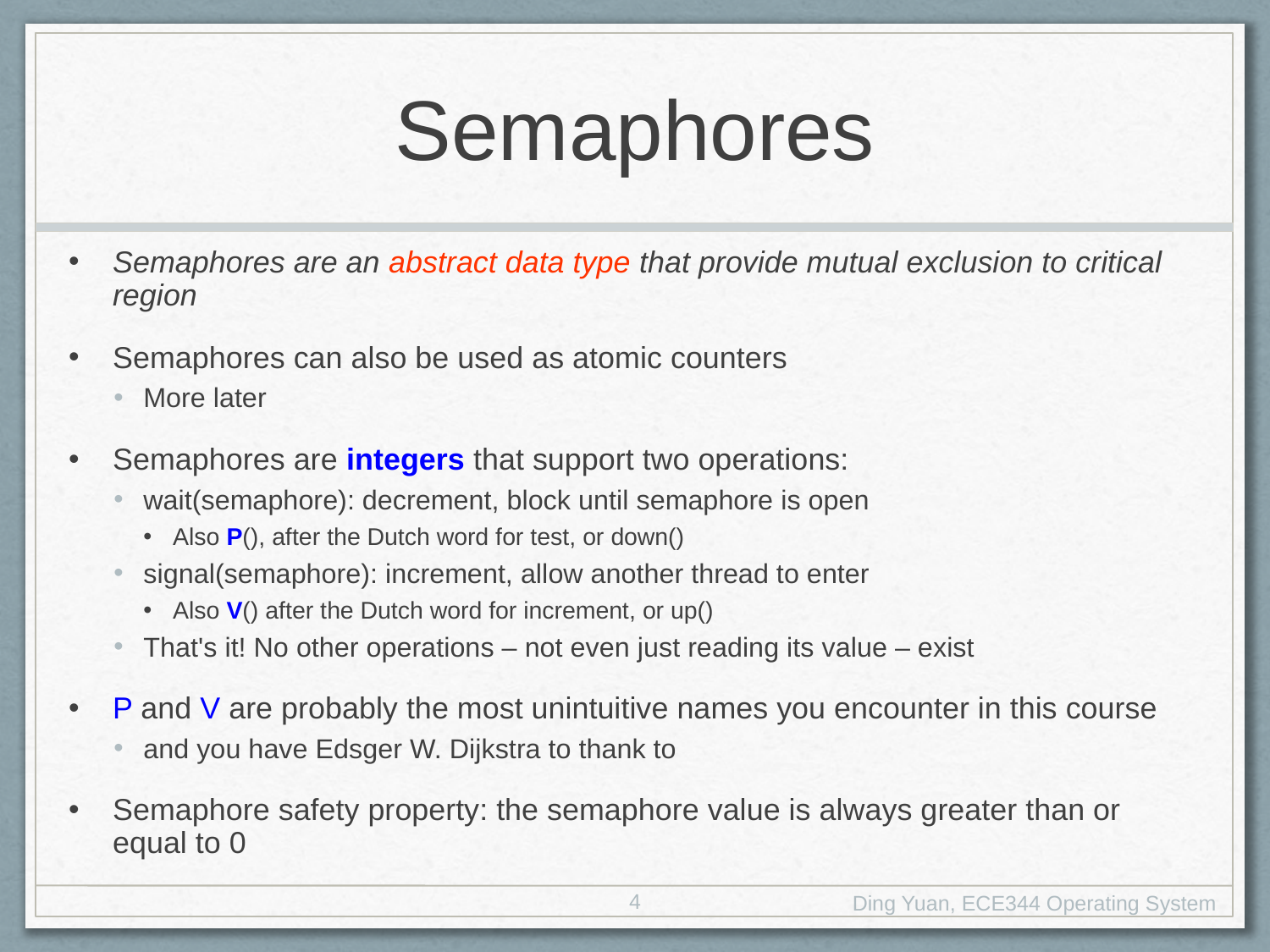

# Semaphores
Semaphores are an abstract data type that provide mutual exclusion to critical region
Semaphores can also be used as atomic counters
More later
Semaphores are integers that support two operations:
wait(semaphore): decrement, block until semaphore is open
Also P(), after the Dutch word for test, or down()
signal(semaphore): increment, allow another thread to enter
Also V() after the Dutch word for increment, or up()
That's it! No other operations – not even just reading its value – exist
P and V are probably the most unintuitive names you encounter in this course
and you have Edsger W. Dijkstra to thank to
Semaphore safety property: the semaphore value is always greater than or equal to 0
4
Ding Yuan, ECE344 Operating System